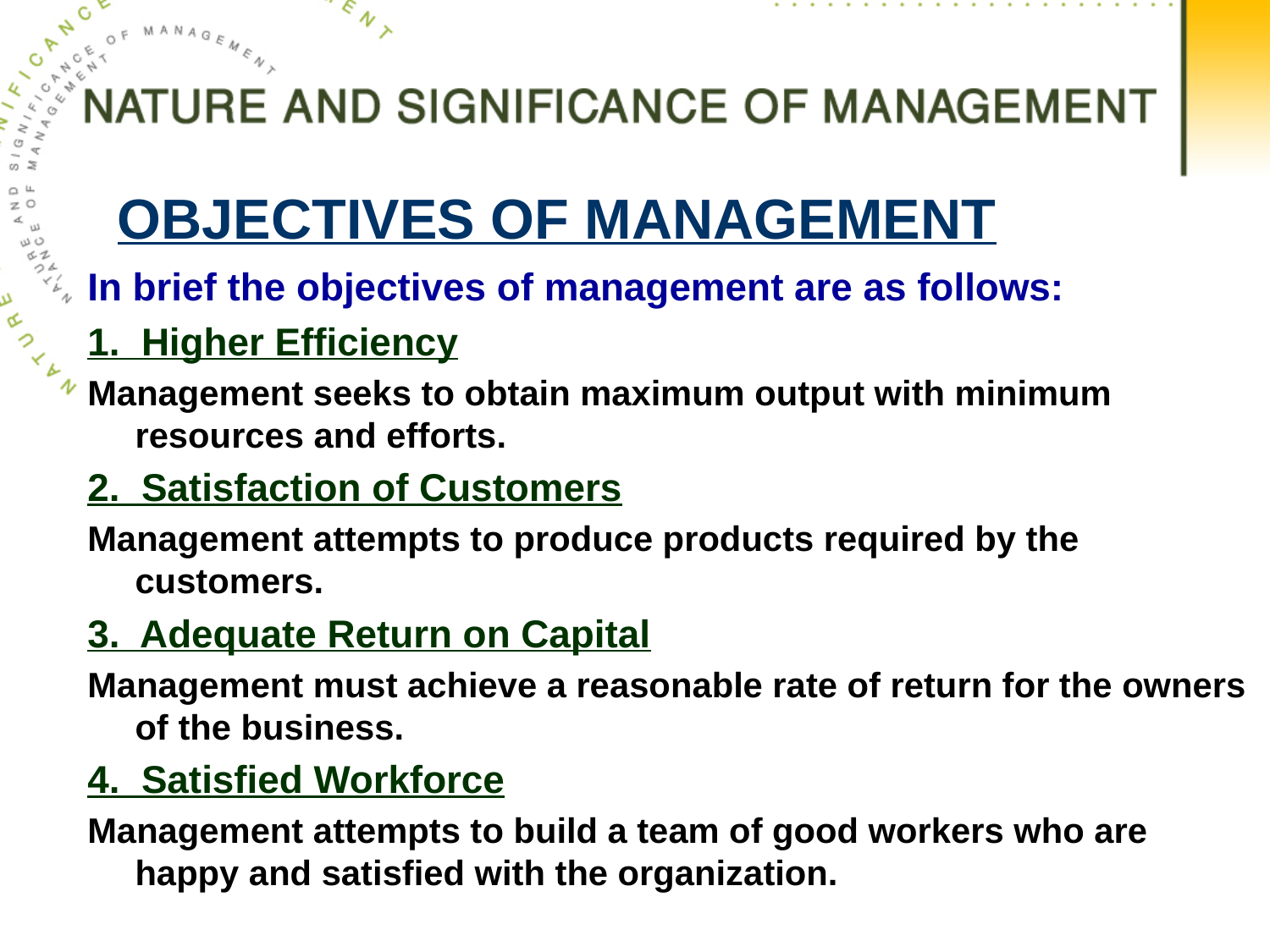

OBJECTIVES OF MANAGEMENT
In brief the objectives of management are as follows:
1.  Higher Efficiency
Management seeks to obtain maximum output with minimum resources and efforts.
2.  Satisfaction of Customers
Management attempts to produce products required by the customers.
3.  Adequate Return on Capital
Management must achieve a reasonable rate of return for the owners of the business.
4.  Satisfied Workforce
Management attempts to build a team of good workers who are happy and satisfied with the organization.